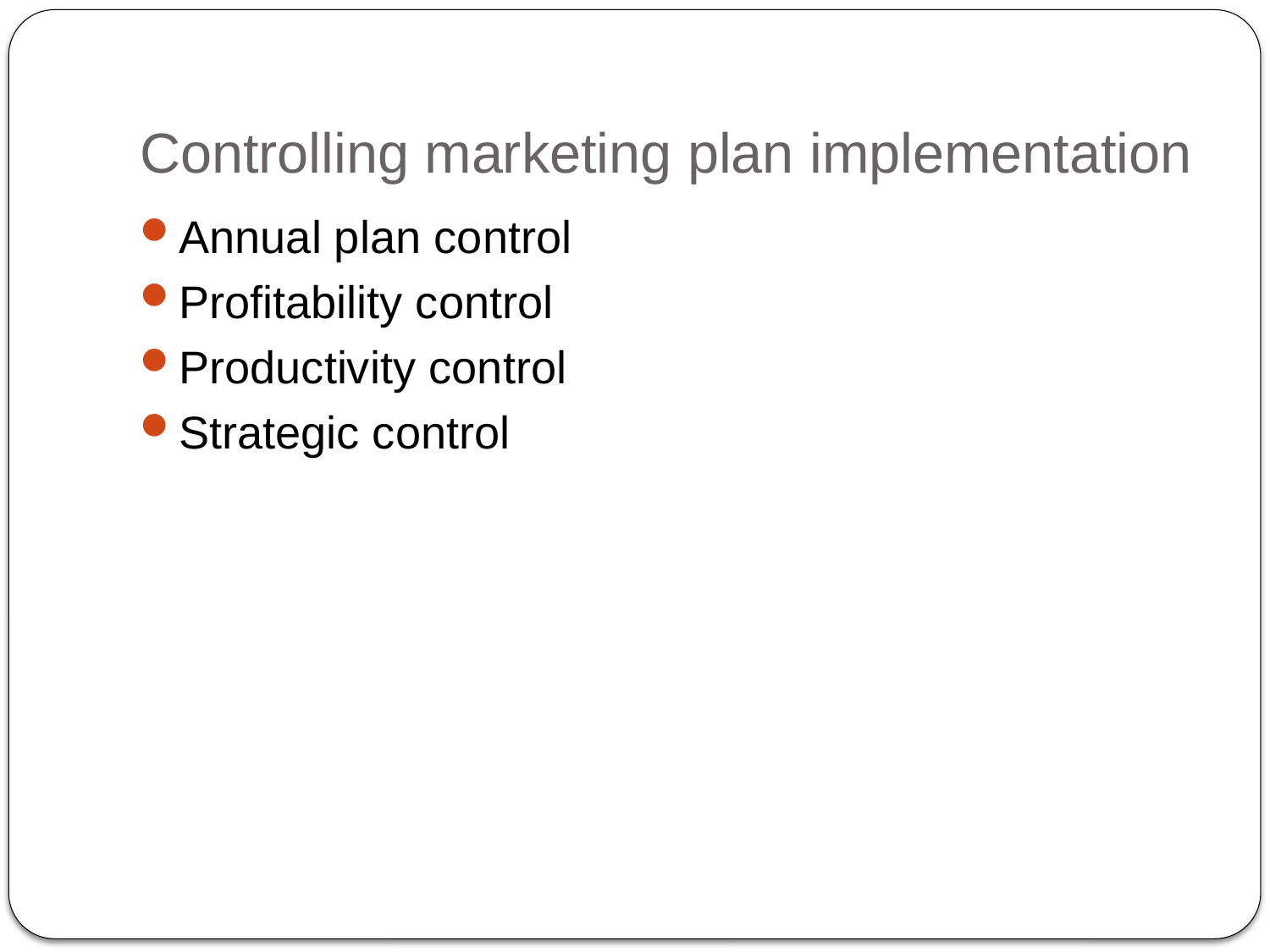

# Controlling marketing plan implementation
Annual plan control
Profitability control
Productivity control
Strategic control